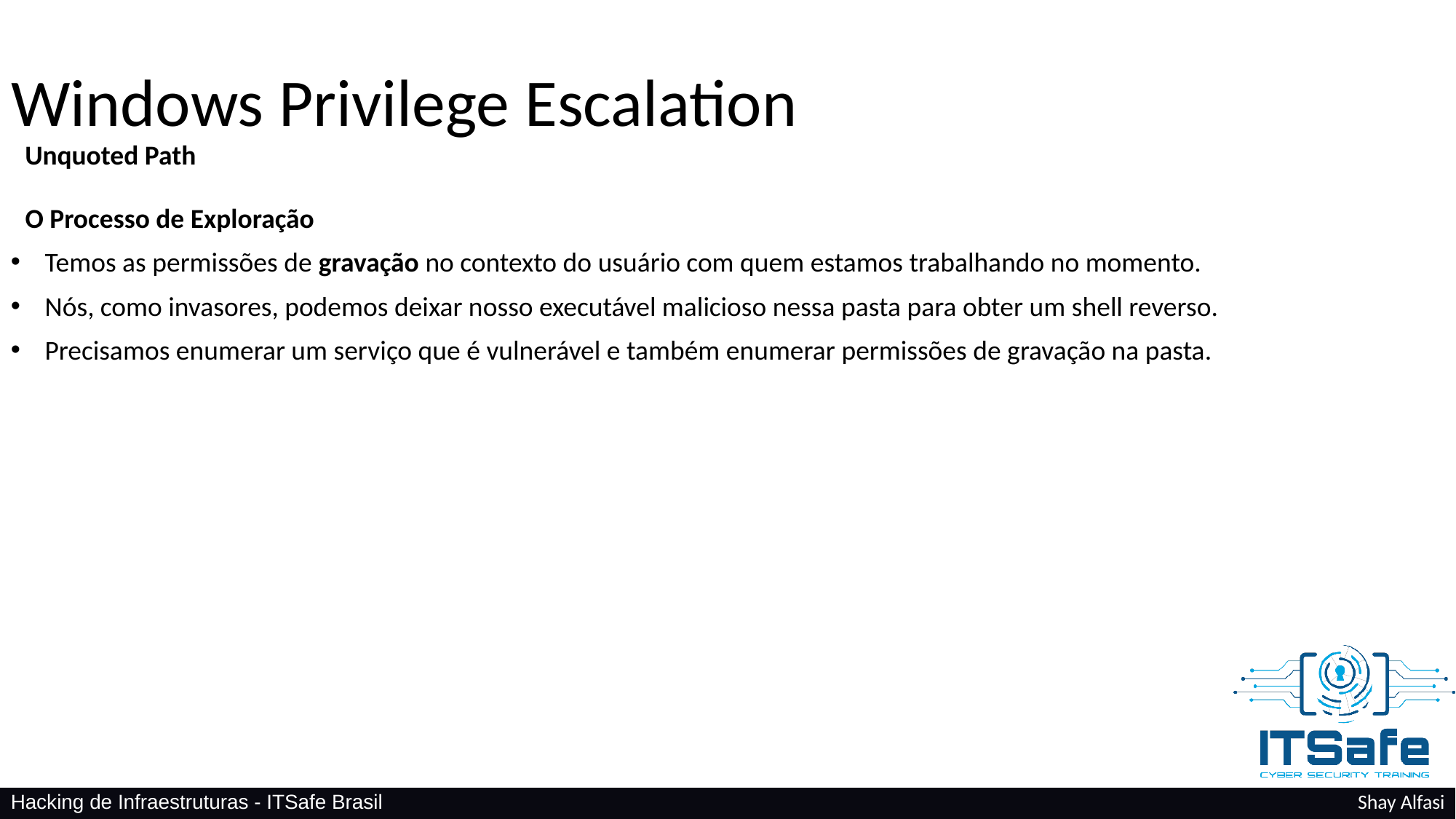

Windows Privilege Escalation
Unquoted Path
O Processo de Exploração
Temos as permissões de gravação no contexto do usuário com quem estamos trabalhando no momento.
Nós, como invasores, podemos deixar nosso executável malicioso nessa pasta para obter um shell reverso.
Precisamos enumerar um serviço que é vulnerável e também enumerar permissões de gravação na pasta.